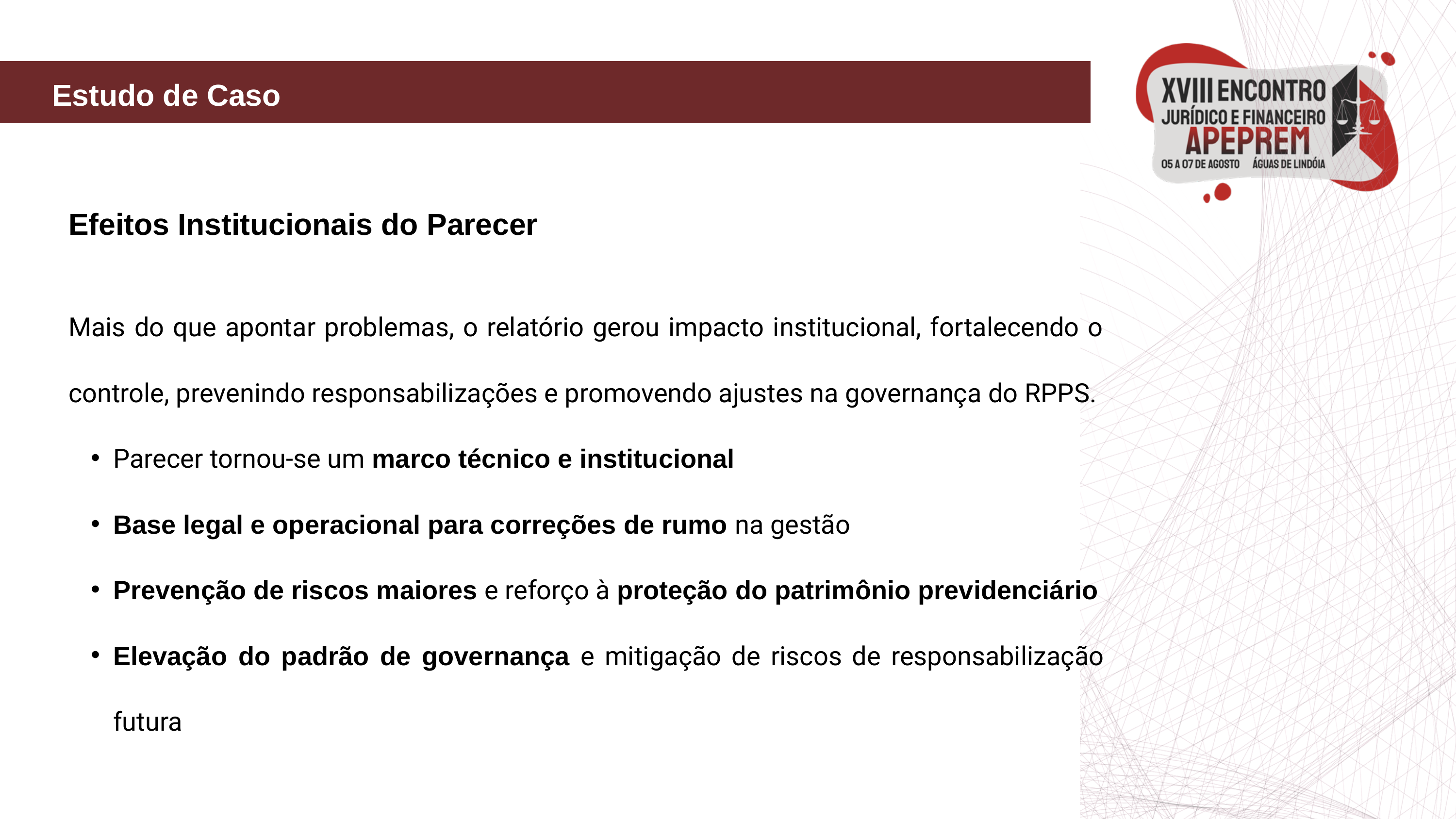

Estudo de Caso
Efeitos Institucionais do Parecer
Mais do que apontar problemas, o relatório gerou impacto institucional, fortalecendo o controle, prevenindo responsabilizações e promovendo ajustes na governança do RPPS.
Parecer tornou-se um marco técnico e institucional
Base legal e operacional para correções de rumo na gestão
Prevenção de riscos maiores e reforço à proteção do patrimônio previdenciário
Elevação do padrão de governança e mitigação de riscos de responsabilização futura